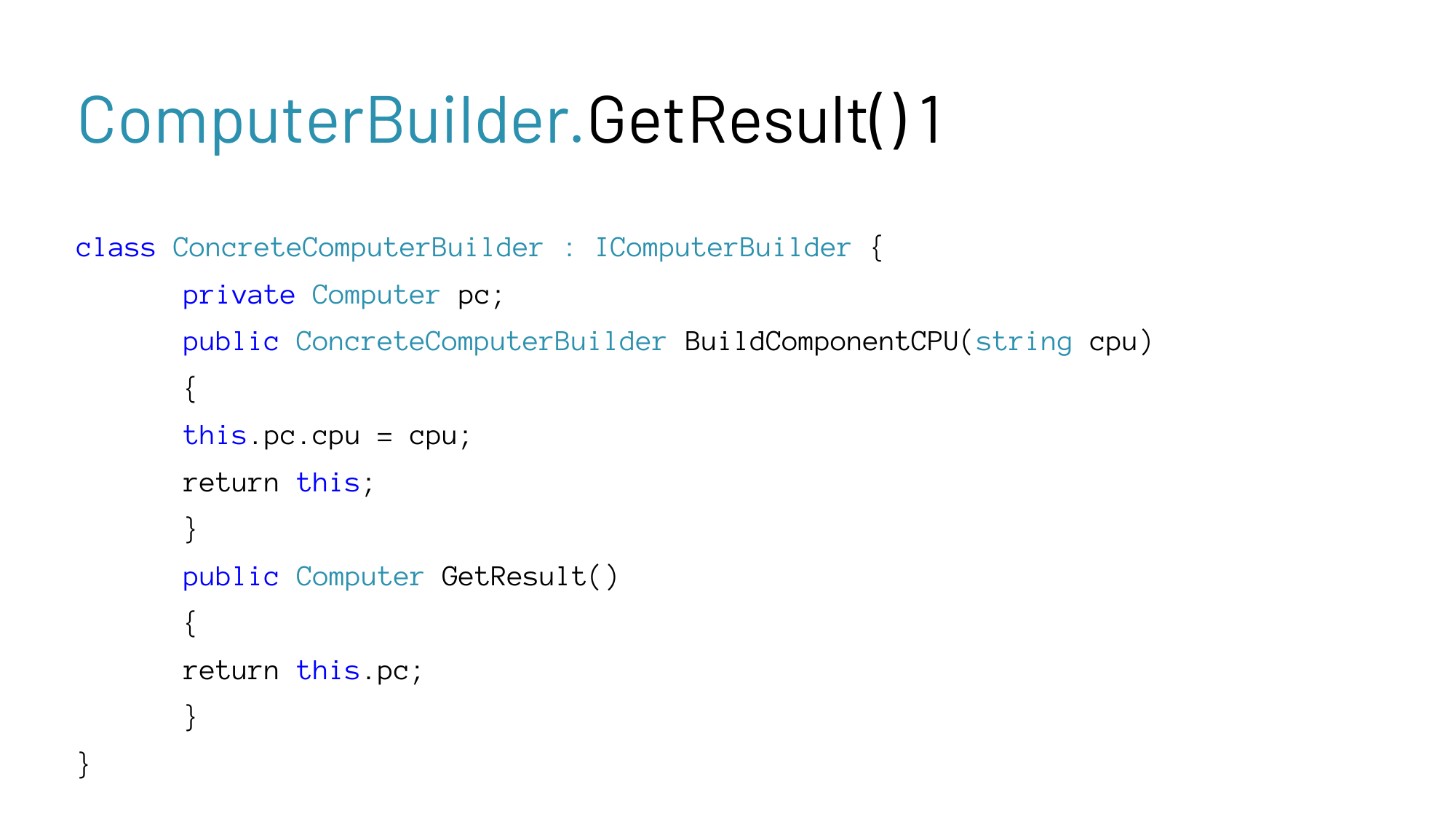

# ComputerBuilder.GetResult() 1
class ConcreteComputerBuilder : IComputerBuilder {
	private Computer pc;
	public ConcreteComputerBuilder BuildComponentCPU(string cpu)
	{
		this.pc.cpu = cpu;
		return this;
	}
	public Computer GetResult()
	{
		return this.pc;
	}
}